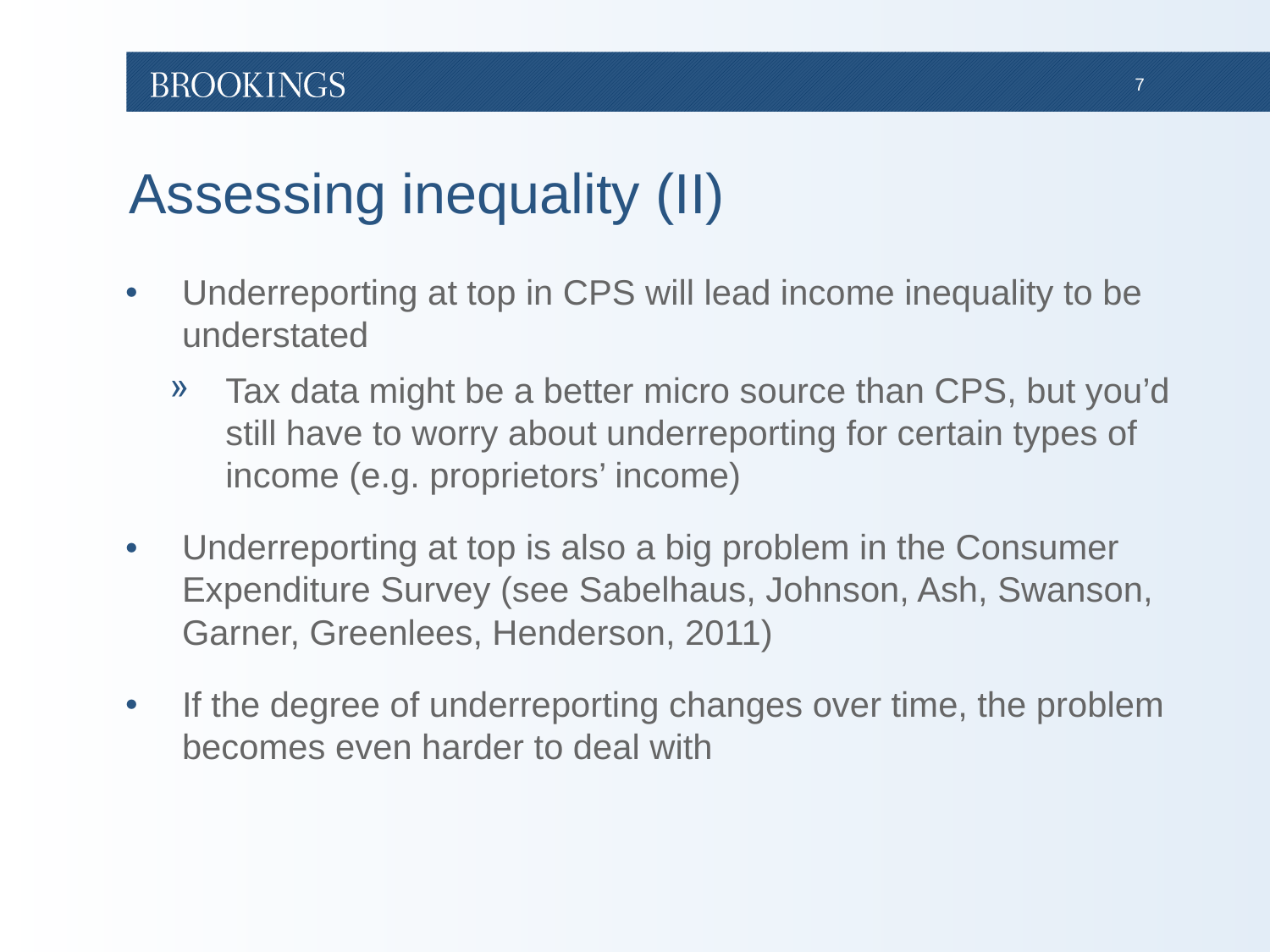

# Assessing inequality (II)
Underreporting at top in CPS will lead income inequality to be understated
Tax data might be a better micro source than CPS, but you’d still have to worry about underreporting for certain types of income (e.g. proprietors’ income)
Underreporting at top is also a big problem in the Consumer Expenditure Survey (see Sabelhaus, Johnson, Ash, Swanson, Garner, Greenlees, Henderson, 2011)
If the degree of underreporting changes over time, the problem becomes even harder to deal with